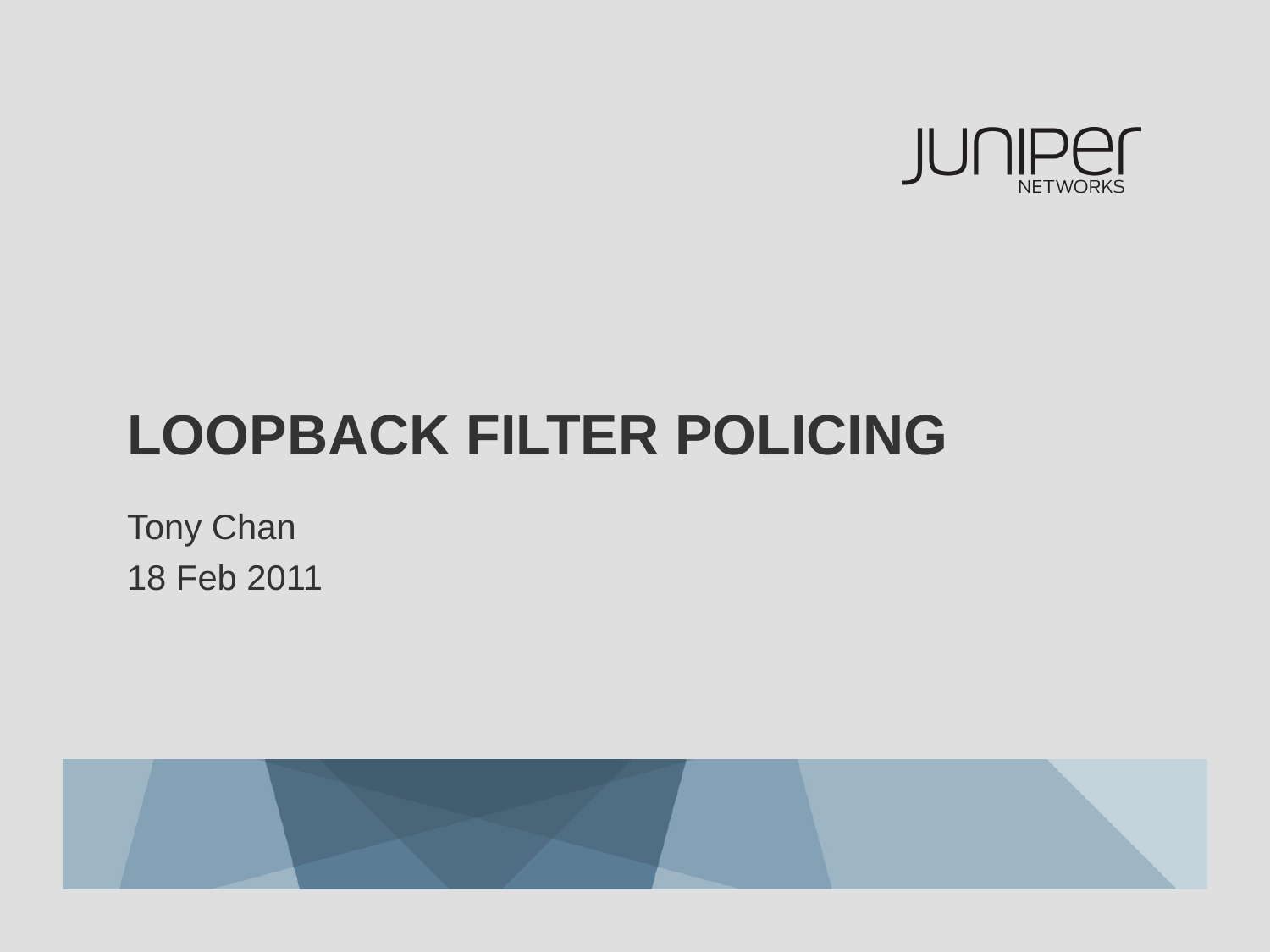

# Loopback Filter Policing
Tony Chan
18 Feb 2011